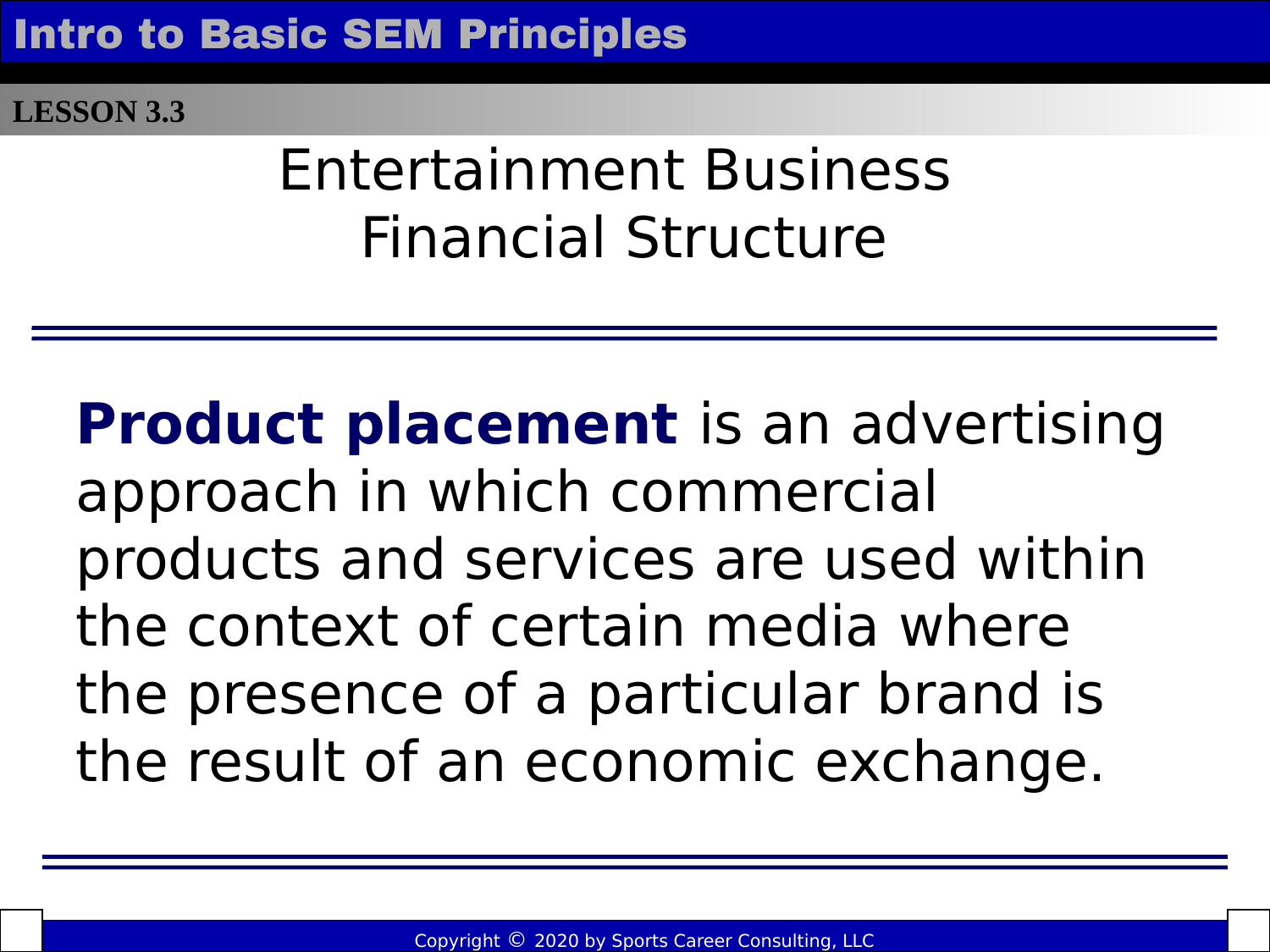

Intro to Basic SEM Principles
LESSON 3.3
Entertainment Business
Financial Structure

Product placement is an advertising approach in which commercial products and services are used within the context of certain media where the presence of a particular brand is the result of an economic exchange.

Copyright © 2020 by Sports Career Consulting, LLC